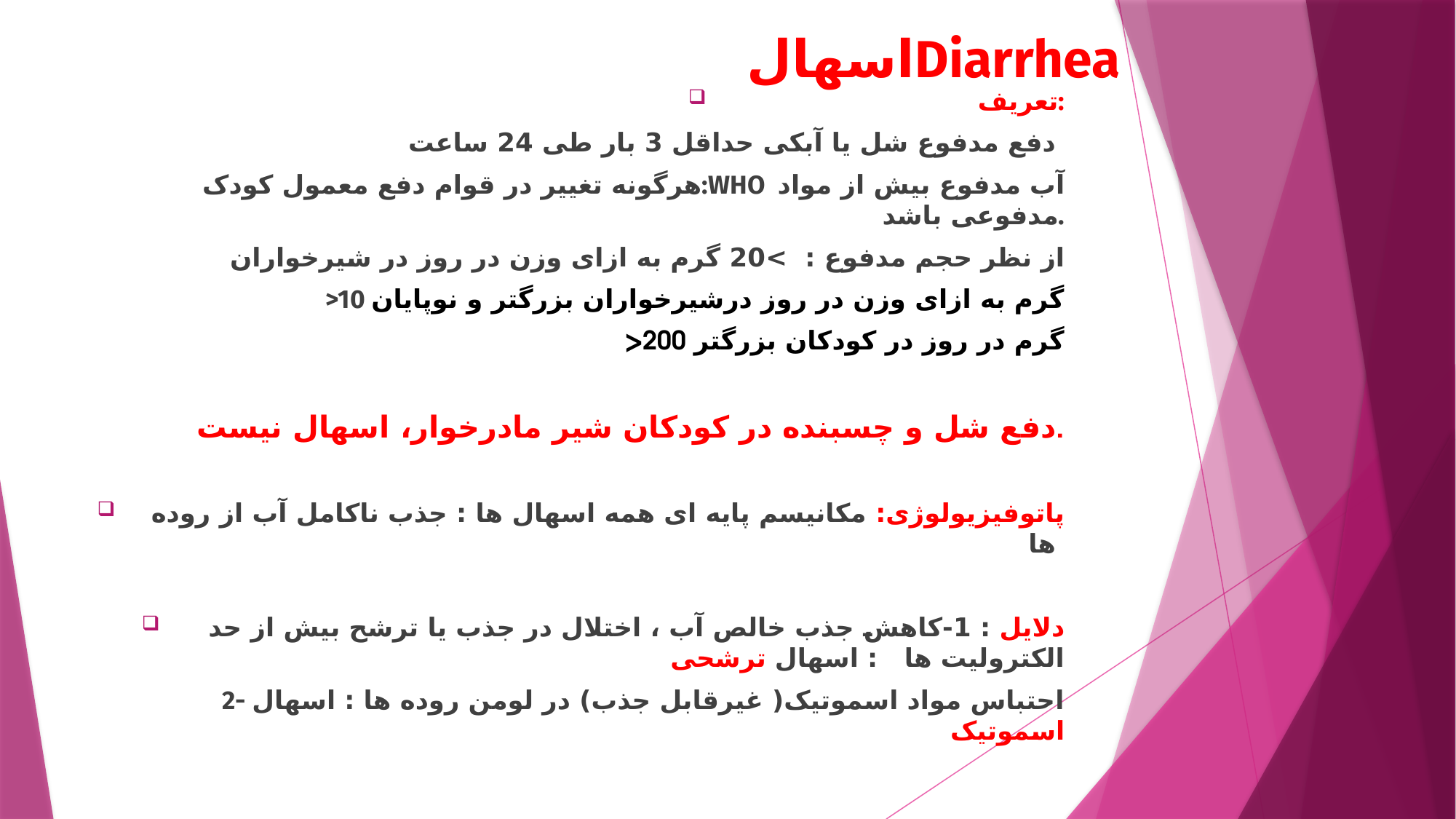

# اسهالDiarrhea
تعریف:
  دفع مدفوع شل یا آبکی حداقل 3 بار طی 24 ساعت
هرگونه تغییر در قوام دفع معمول کودک:WHO  آب مدفوع بیش از مواد مدفوعی باشد.
از نظر حجم مدفوع :  >20 گرم به ازای وزن در روز در شیرخواران
                                  >10 گرم به ازای وزن در روز درشیرخواران بزرگتر و نوپایان
                                  >200 گرم در روز در کودکان بزرگتر

دفع شل و چسبنده در کودکان شیر مادرخوار، اسهال نیست.

 پاتوفیزیولوژی: مکانیسم پایه ای همه اسهال ها : جذب ناکامل آب از روده ها

دلایل : 1-کاهش جذب خالص آب ، اختلال در جذب یا ترشح بیش از حد الکترولیت ها   : اسهال ترشحی
                2- احتباس مواد اسموتیک( غیرقابل جذب) در لومن روده ها : اسهال اسموتیک